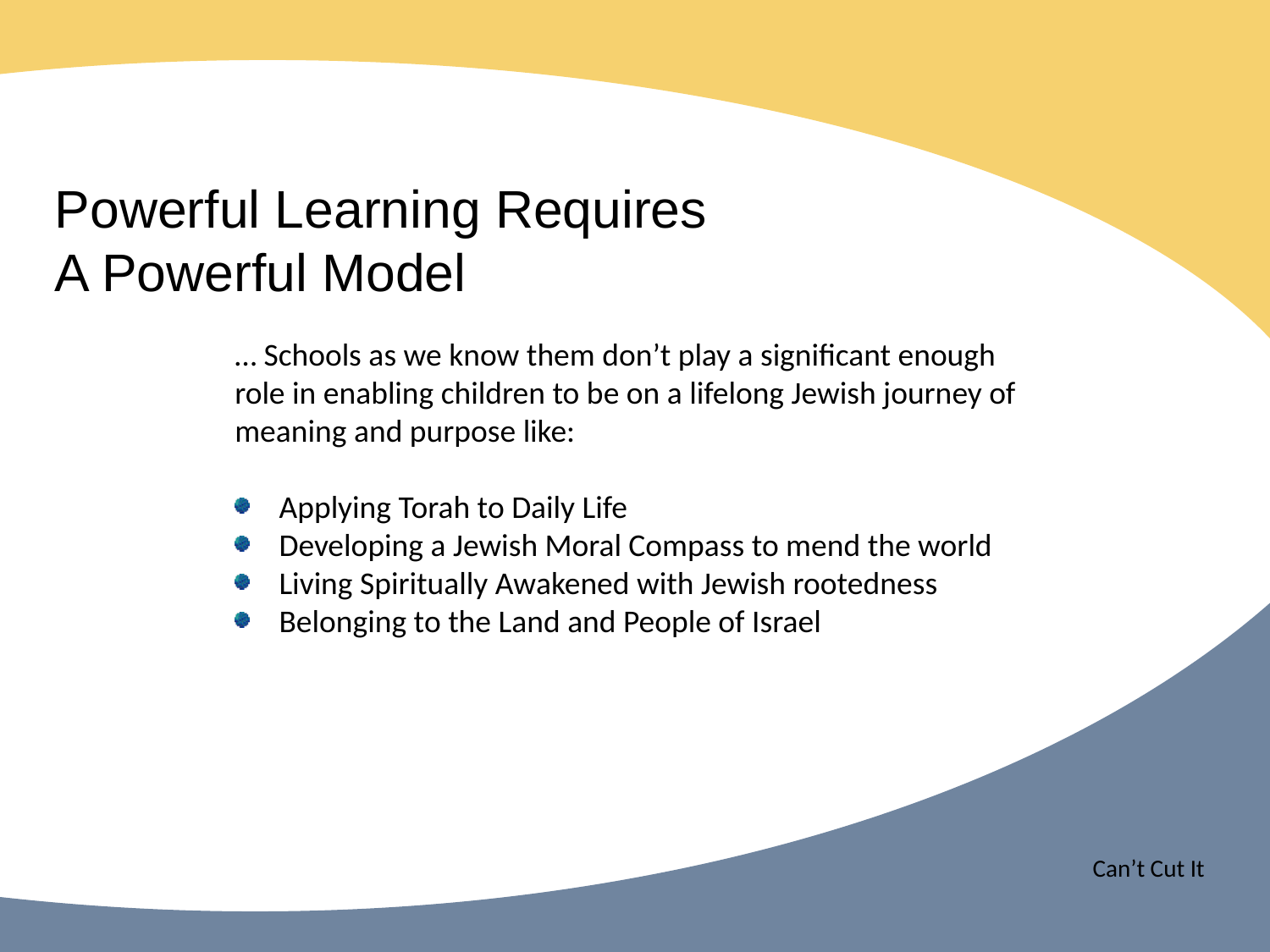

Powerful Learning Requires
A Powerful Model
… Schools as we know them don’t play a significant enough role in enabling children to be on a lifelong Jewish journey of meaning and purpose like:

  Applying Torah to Daily Life
  Developing a Jewish Moral Compass to mend the world
  Living Spiritually Awakened with Jewish rootedness
  Belonging to the Land and People of Israel

Can’t Cut It